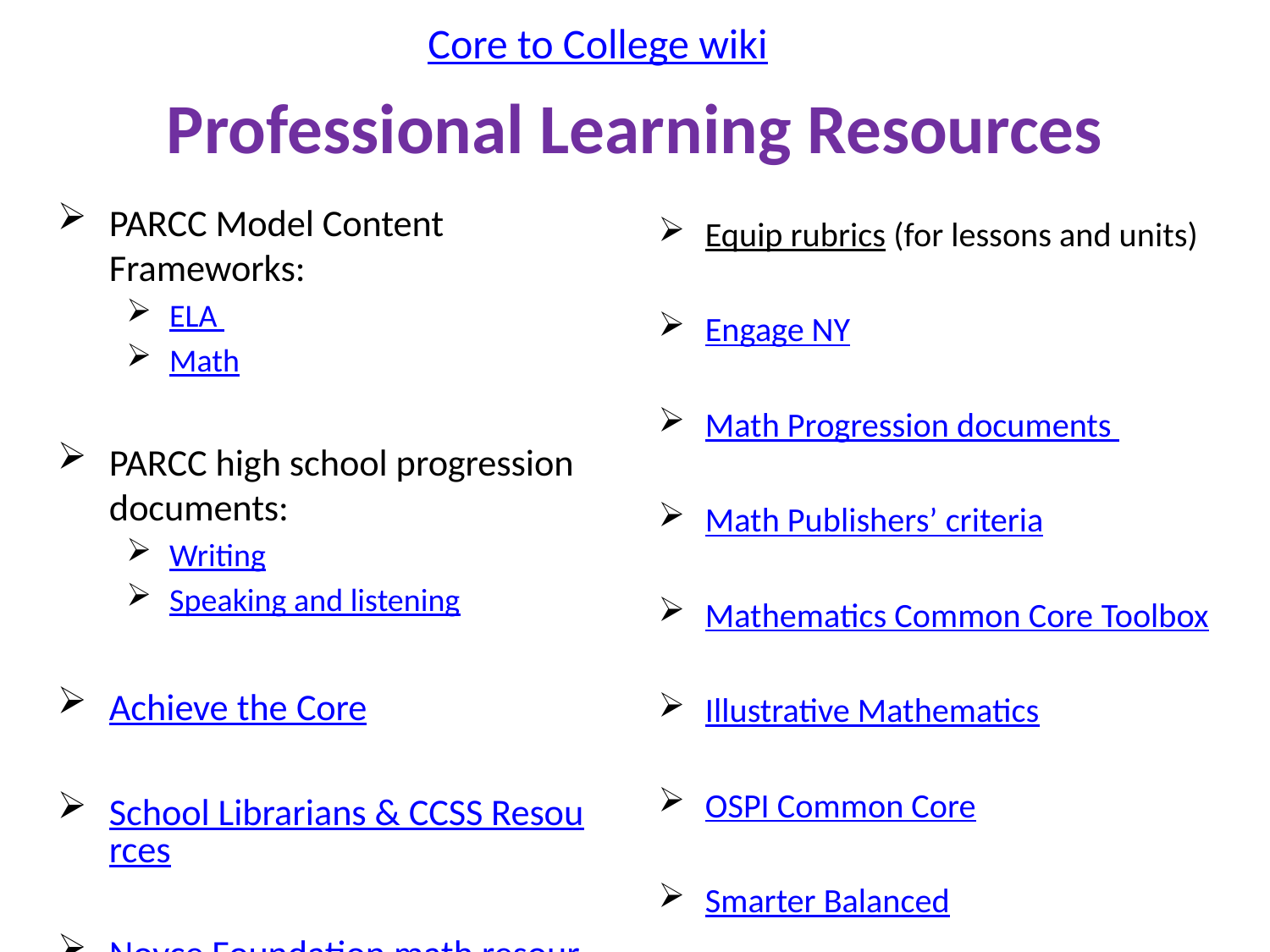

Core to College wiki
# Professional Learning Resources

Equip rubrics (for lessons and units)

Engage NY

Math Progression documents

Math Publishers’ criteria

Mathematics Common Core Toolbox

Illustrative Mathematics

OSPI Common Core

Smarter Balanced
PARCC Model Content Frameworks:
ELA
Math

PARCC high school progression documents:
Writing
Speaking and listening

Achieve the Core

School Librarians & CCSS Resources

Noyce Foundation math resources